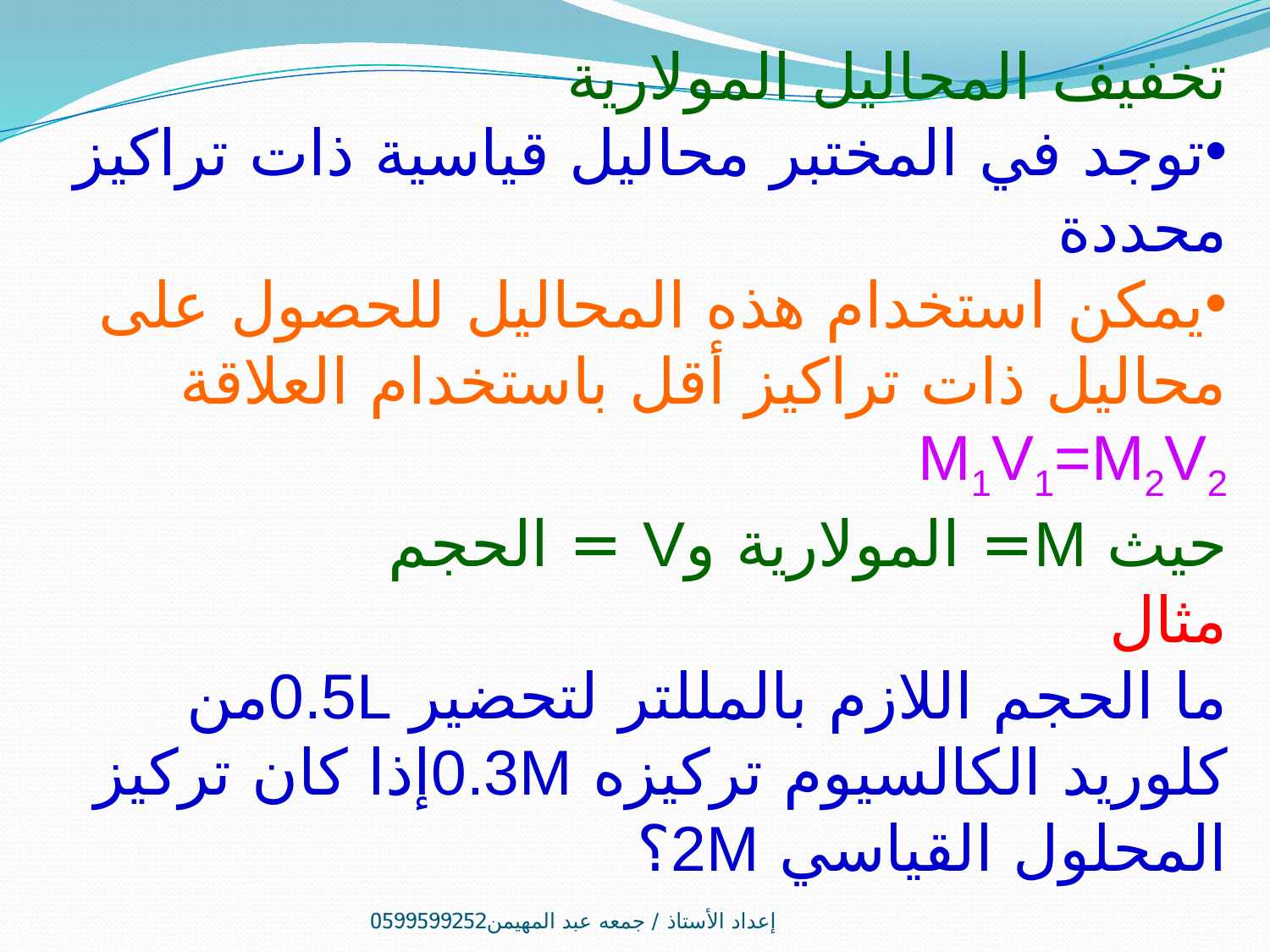

تخفيف المحاليل المولارية
توجد في المختبر محاليل قياسية ذات تراكيز محددة
يمكن استخدام هذه المحاليل للحصول على محاليل ذات تراكيز أقل باستخدام العلاقة
M1V1=M2V2
حيث M= المولارية وV = الحجم
مثال
ما الحجم اللازم بالمللتر لتحضير 0.5Lمن كلوريد الكالسيوم تركيزه 0.3Mإذا كان تركيز المحلول القياسي 2M؟
إعداد الأستاذ / جمعه عبد المهيمن0599599252